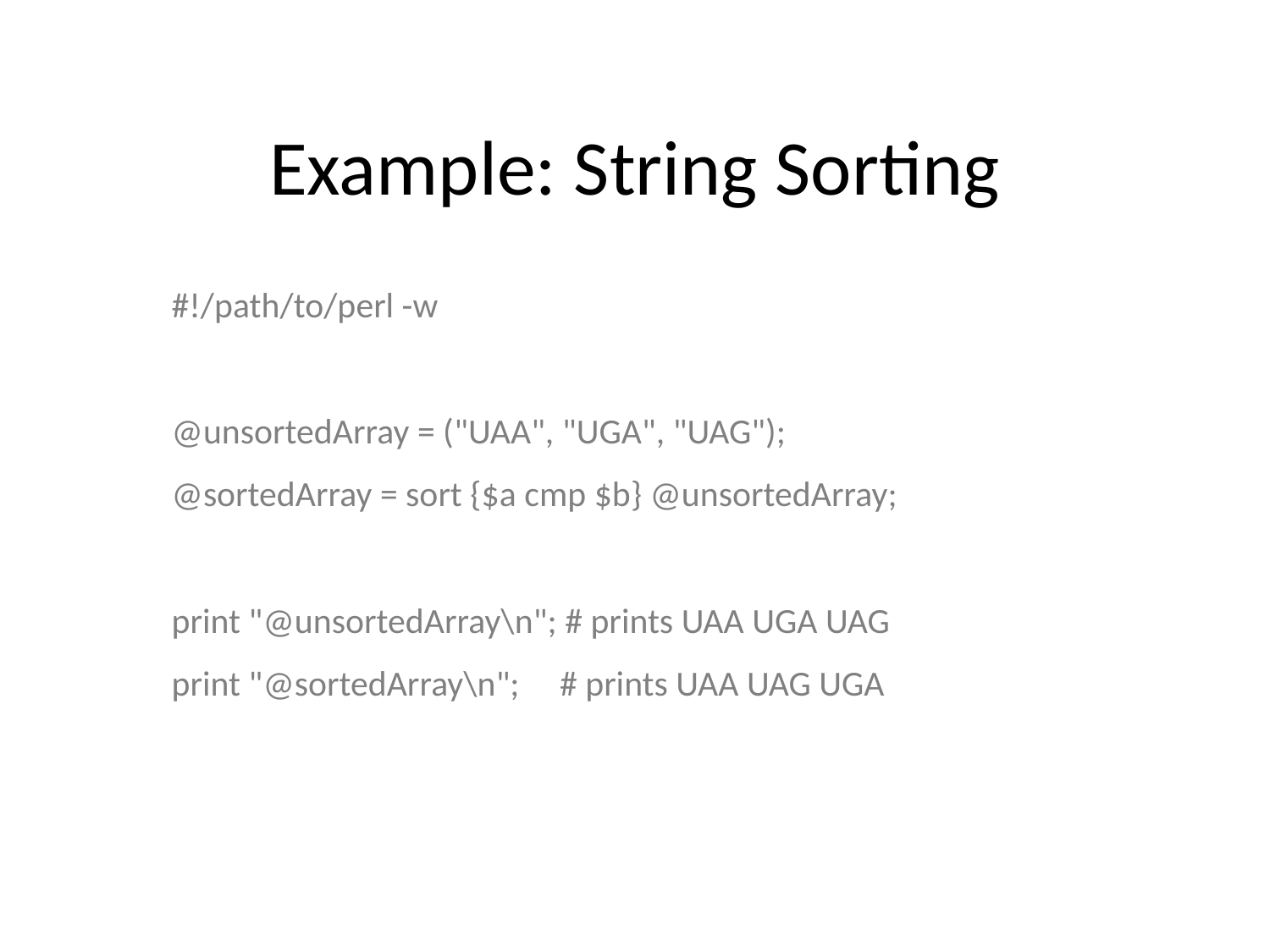

# Example: String Sorting
#!/path/to/perl -w

@unsortedArray = ("UAA", "UGA", "UAG");
@sortedArray = sort {$a cmp $b} @unsortedArray;

print "@unsortedArray\n"; # prints UAA UGA UAG
print "@sortedArray\n";     # prints UAA UAG UGA